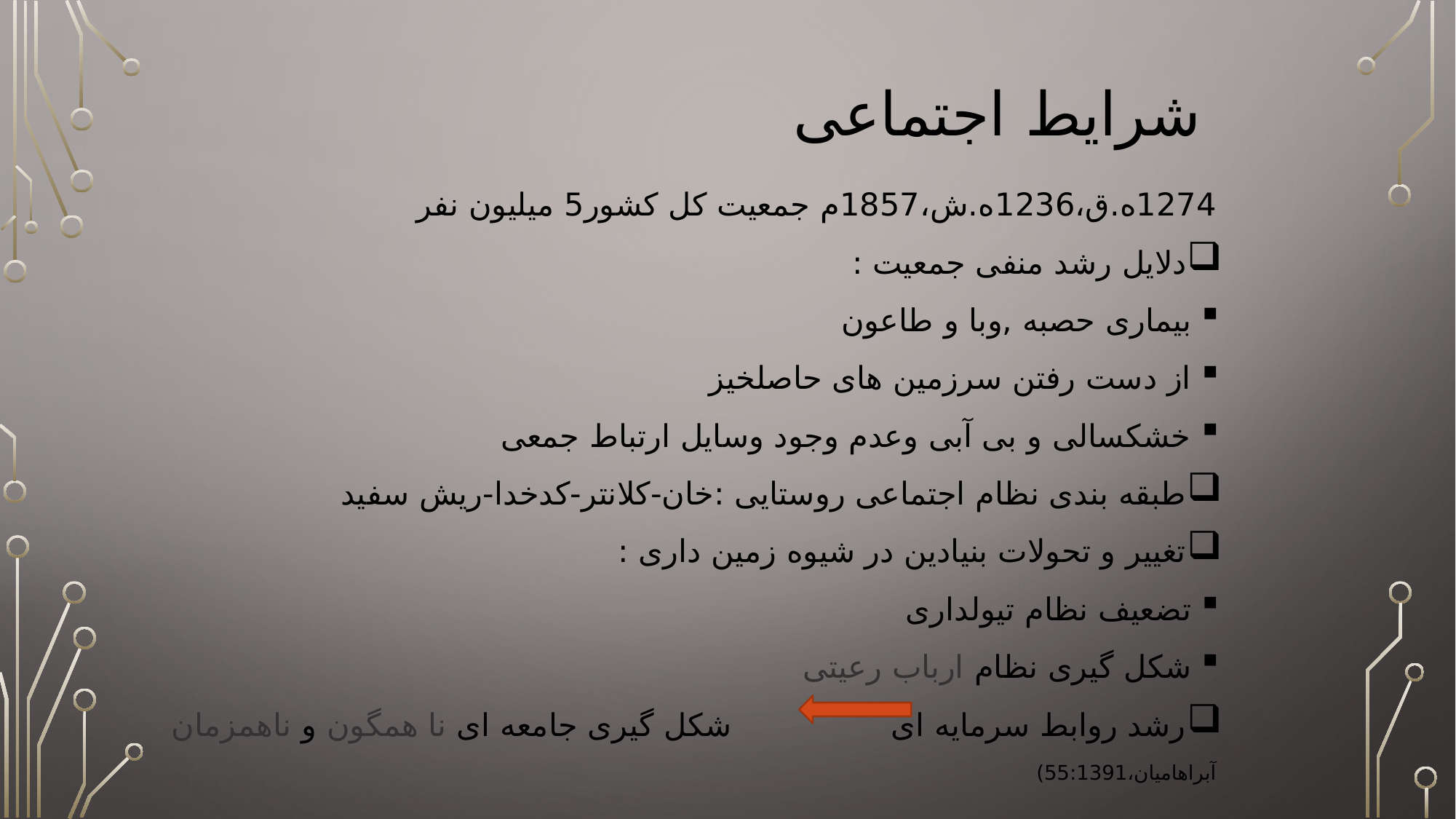

# شرایط اجتماعی
1274ه.ق،1236ه.ش،1857م جمعیت کل کشور5 میلیون نفر
دلایل رشد منفی جمعیت :
بیماری حصبه ,وبا و طاعون
از دست رفتن سرزمین های حاصلخیز
خشکسالی و بی آبی وعدم وجود وسایل ارتباط جمعی
طبقه بندی نظام اجتماعی روستایی :خان-کلانتر-کدخدا-ریش سفید
تغییر و تحولات بنیادین در شیوه زمین داری :
تضعیف نظام تیولداری
شکل گیری نظام ارباب رعیتی
رشد روابط سرمایه ای                شکل گیری جامعه ای نا همگون و ناهمزمان
آبراهامیان،55:1391)